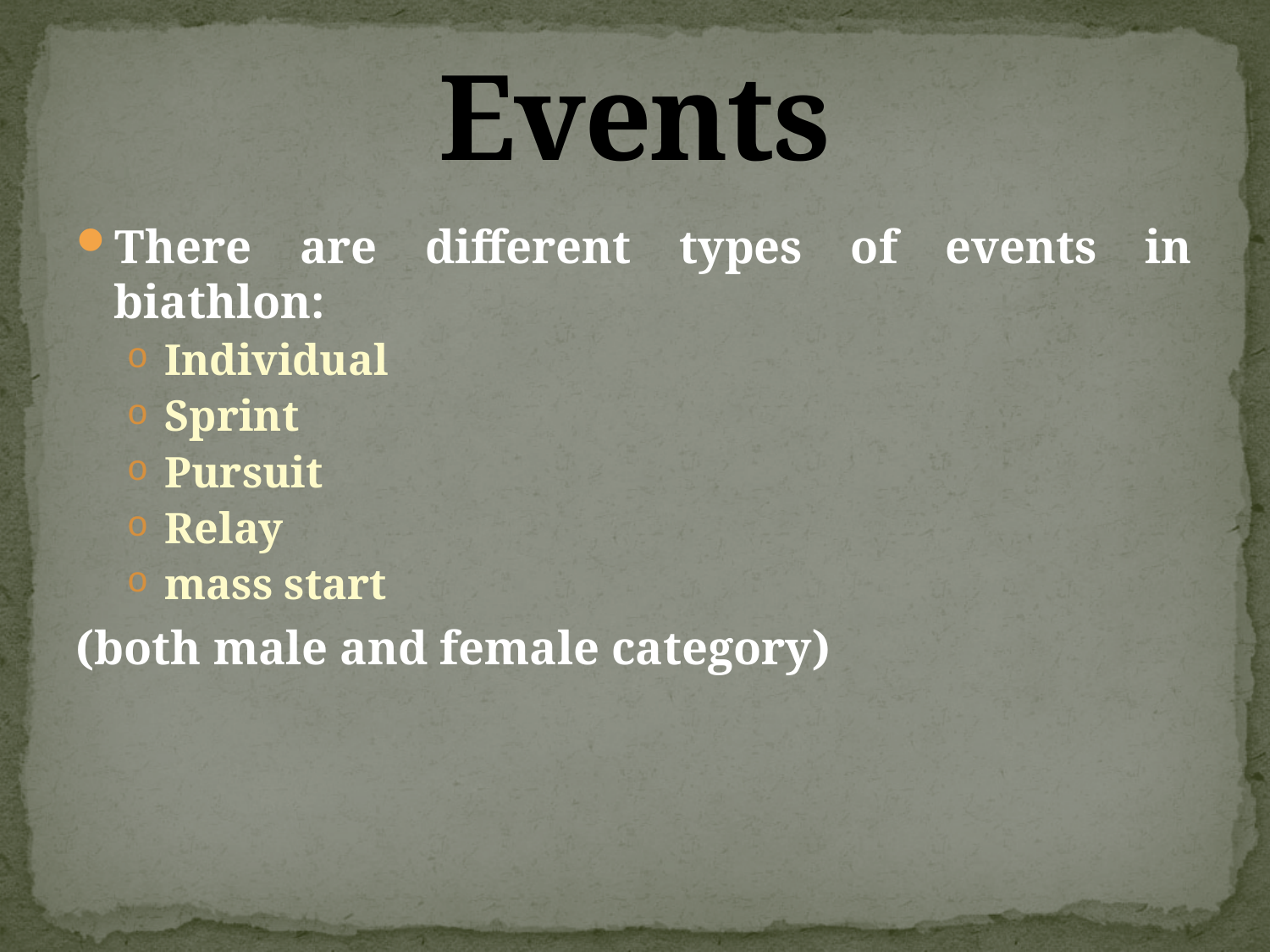

# Events
There are different types of events in biathlon:
Individual
Sprint
Pursuit
Relay
mass start
(both male and female category)